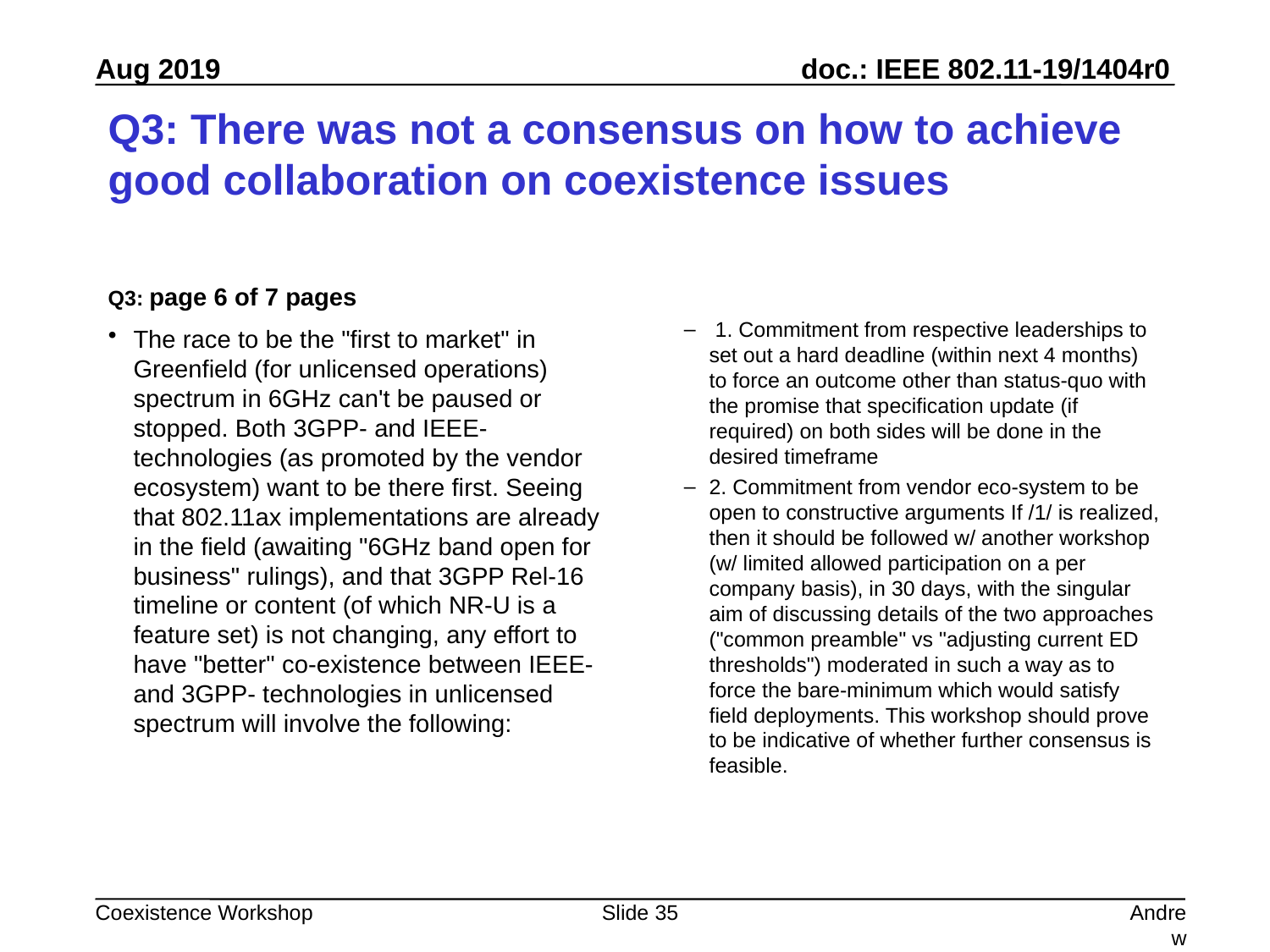

# Q3: There was not a consensus on how to achieve good collaboration on coexistence issues
Q3: page 6 of 7 pages
The race to be the "first to market" in Greenfield (for unlicensed operations) spectrum in 6GHz can't be paused or stopped. Both 3GPP- and IEEE- technologies (as promoted by the vendor ecosystem) want to be there first. Seeing that 802.11ax implementations are already in the field (awaiting "6GHz band open for business" rulings), and that 3GPP Rel-16 timeline or content (of which NR-U is a feature set) is not changing, any effort to have "better" co-existence between IEEE- and 3GPP- technologies in unlicensed spectrum will involve the following:

 1. Commitment from respective leaderships to set out a hard deadline (within next 4 months) to force an outcome other than status-quo with the promise that specification update (if required) on both sides will be done in the desired timeframe
2. Commitment from vendor eco-system to be open to constructive arguments If /1/ is realized, then it should be followed w/ another workshop (w/ limited allowed participation on a per company basis), in 30 days, with the singular aim of discussing details of the two approaches ("common preamble" vs "adjusting current ED thresholds") moderated in such a way as to force the bare-minimum which would satisfy field deployments. This workshop should prove to be indicative of whether further consensus is feasible.

Slide 35
Andrew Myles, Cisco